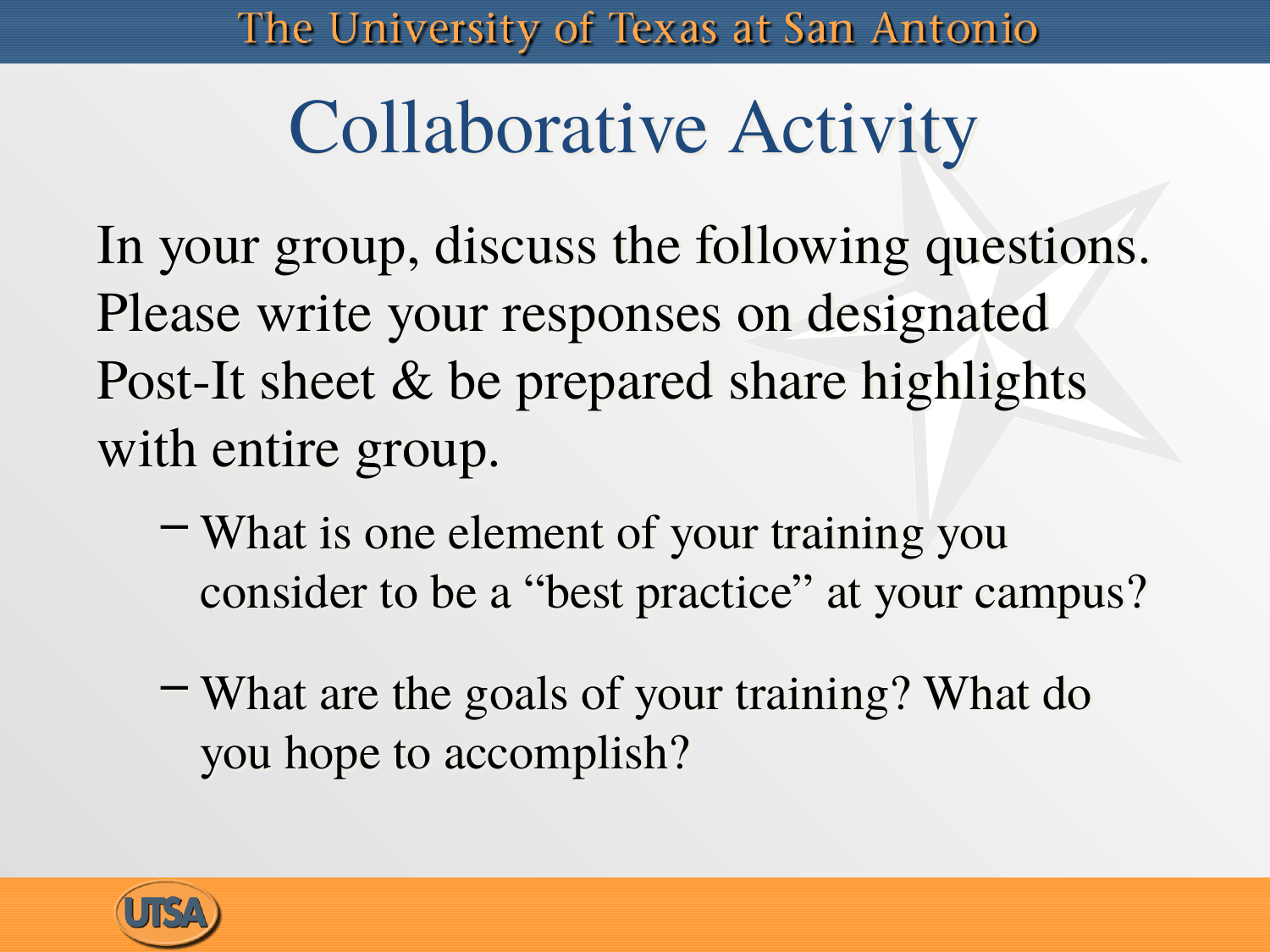

# Collaborative Activity
In your group, discuss the following questions. Please write your responses on designated Post-It sheet & be prepared share highlights with entire group.
What is one element of your training you consider to be a “best practice” at your campus?
What are the goals of your training? What do you hope to accomplish?